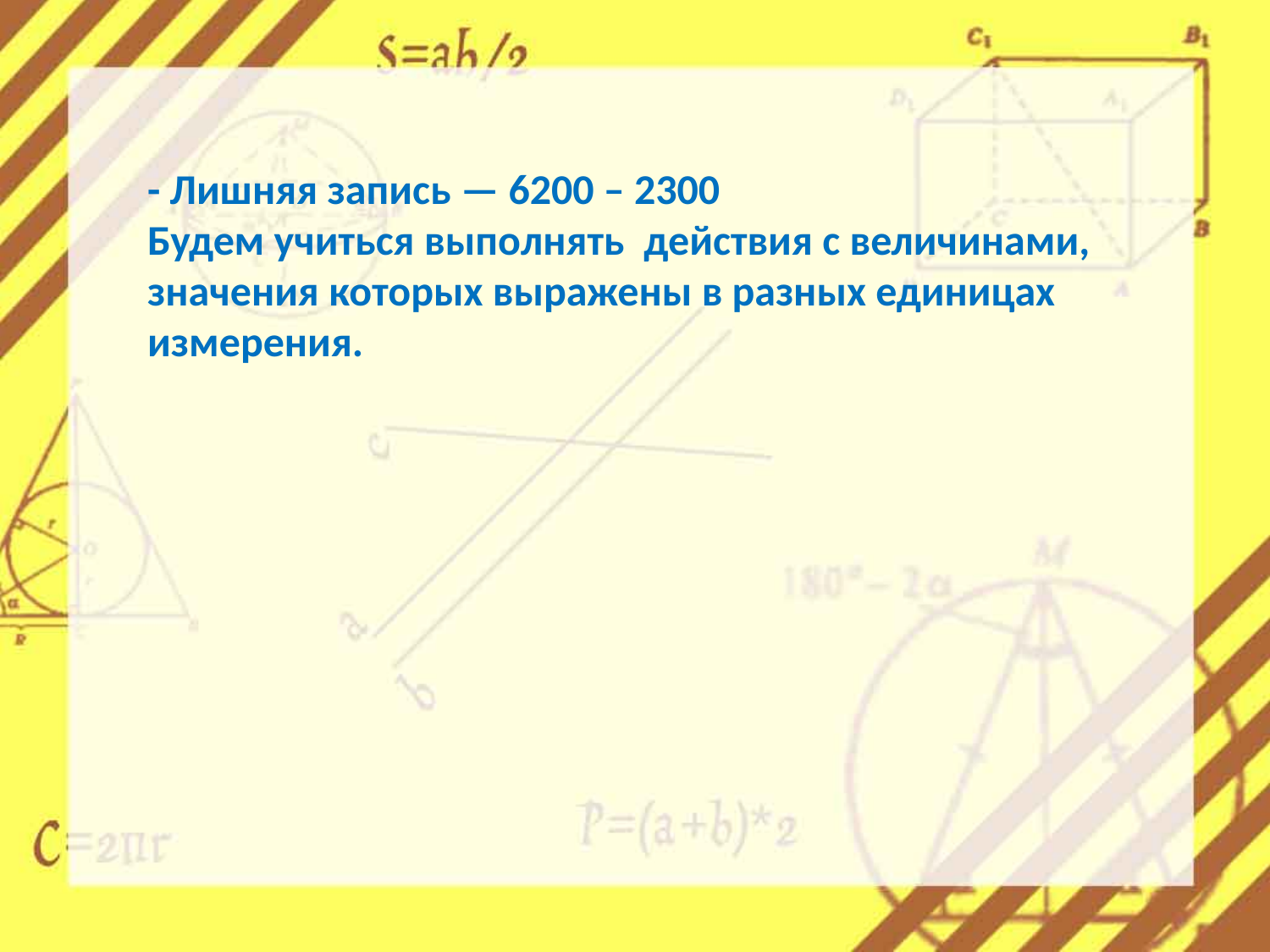

- Лишняя запись — 6200 – 2300
Будем учиться выполнять  действия с величинами, значения которых выражены в разных единицах измерения.